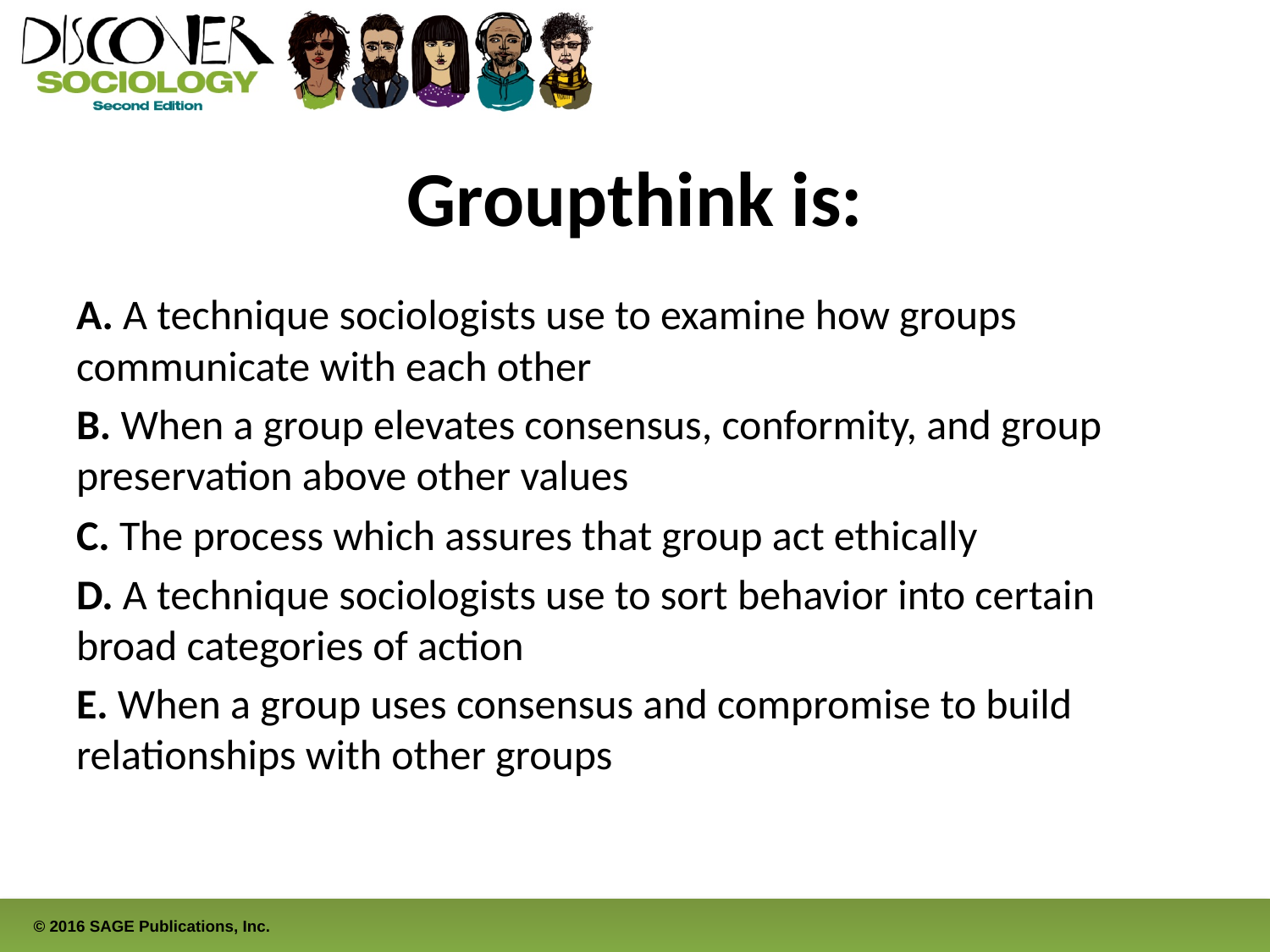

# Groupthink is:
A. A technique sociologists use to examine how groups communicate with each other
B. When a group elevates consensus, conformity, and group preservation above other values
C. The process which assures that group act ethically
D. A technique sociologists use to sort behavior into certain broad categories of action
E. When a group uses consensus and compromise to build relationships with other groups